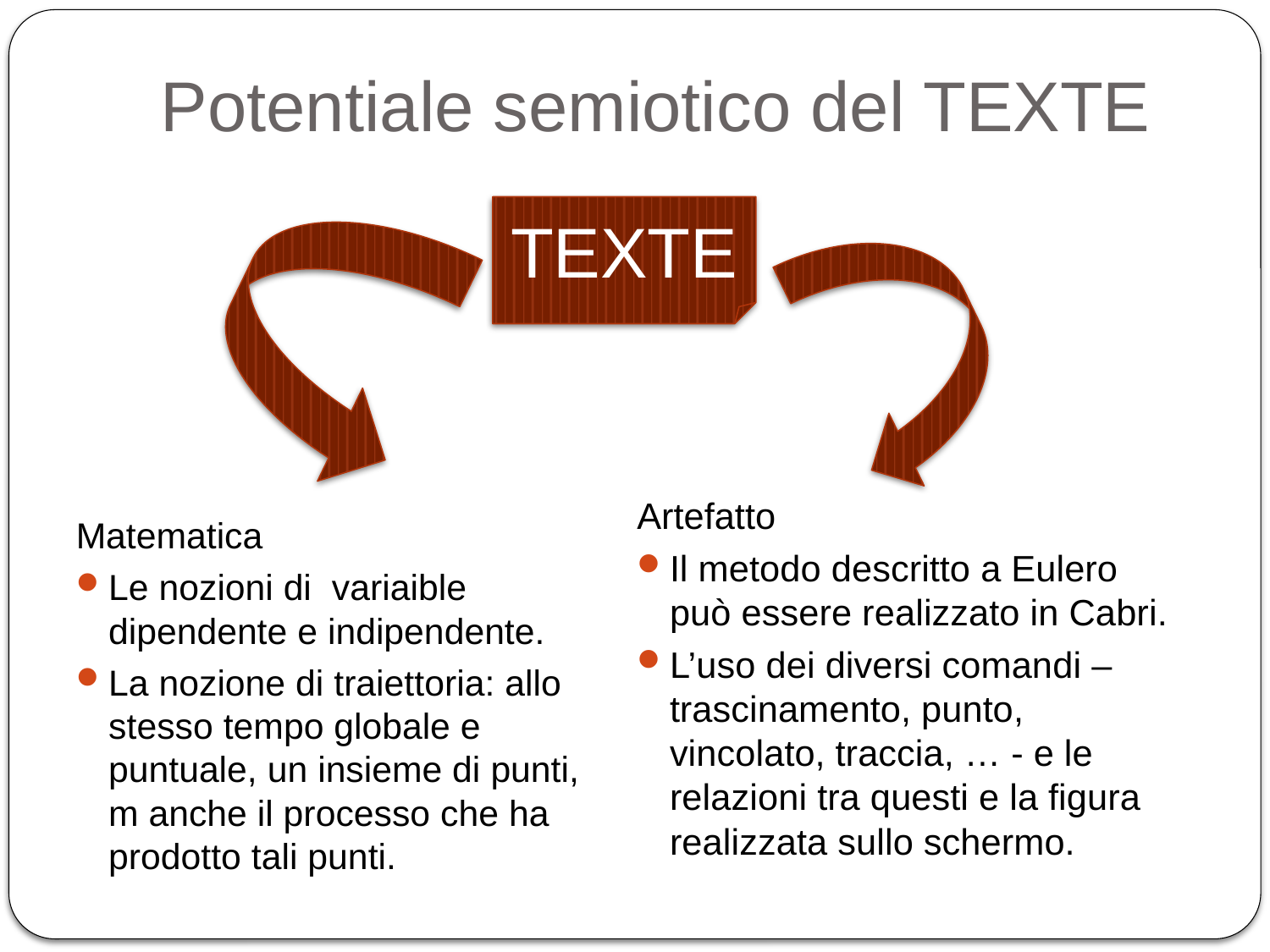

# Potentiale semiotico del TEXTE
TEXTE

Artefatto
Il metodo descritto a Eulero può essere realizzato in Cabri.
L’uso dei diversi comandi – trascinamento, punto, vincolato, traccia, … - e le relazioni tra questi e la figura realizzata sullo schermo.

Matematica
Le nozioni di  variaible dipendente e indipendente.
La nozione di traiettoria: allo stesso tempo globale e puntuale, un insieme di punti, m anche il processo che ha prodotto tali punti.